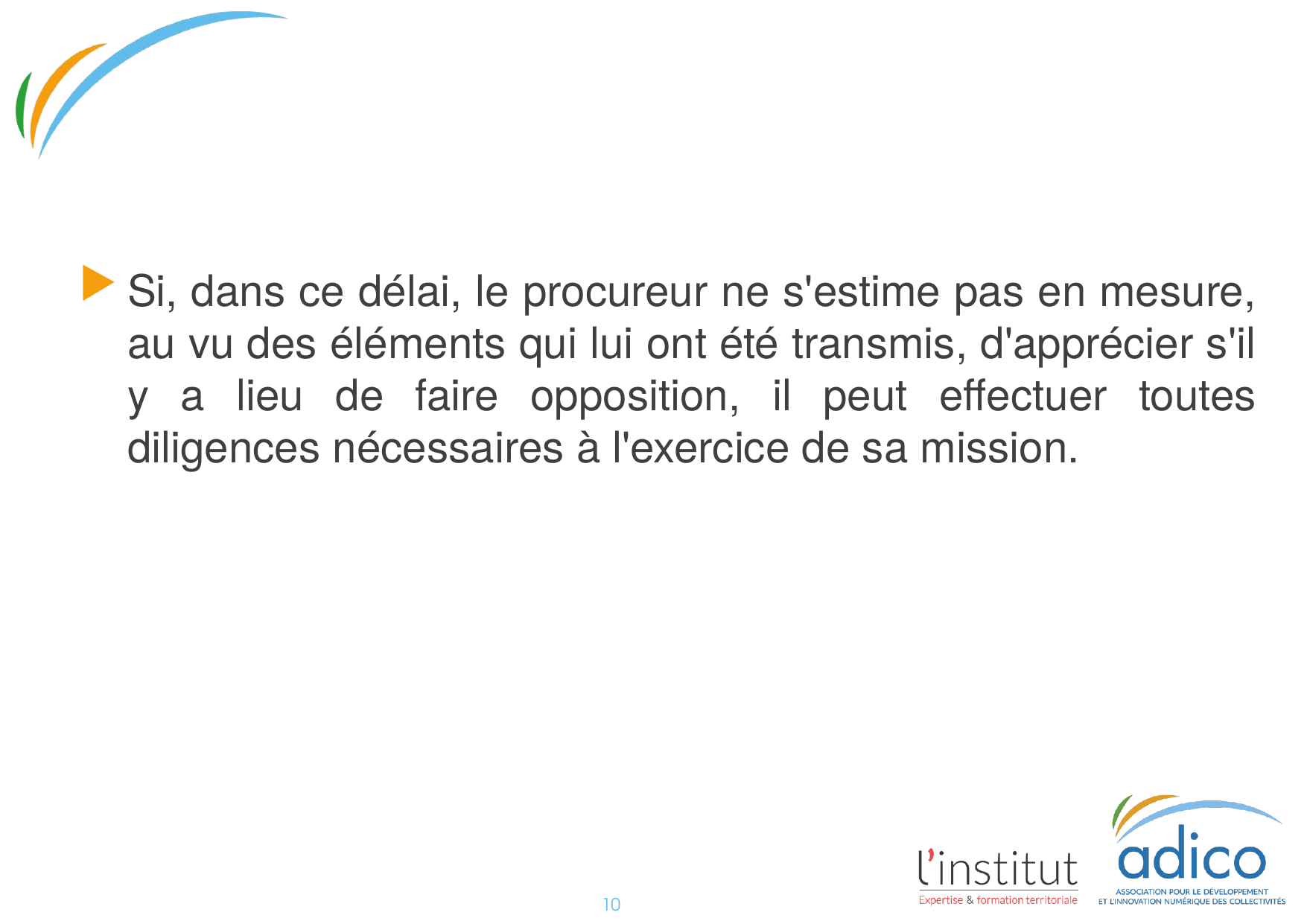

#

Si, dans ce délai, le procureur ne s'estime pas en mesure, au vu des éléments qui lui ont été transmis, d'apprécier s'il y a lieu de faire opposition, il peut effectuer toutes diligences nécessaires à l'exercice de sa mission.